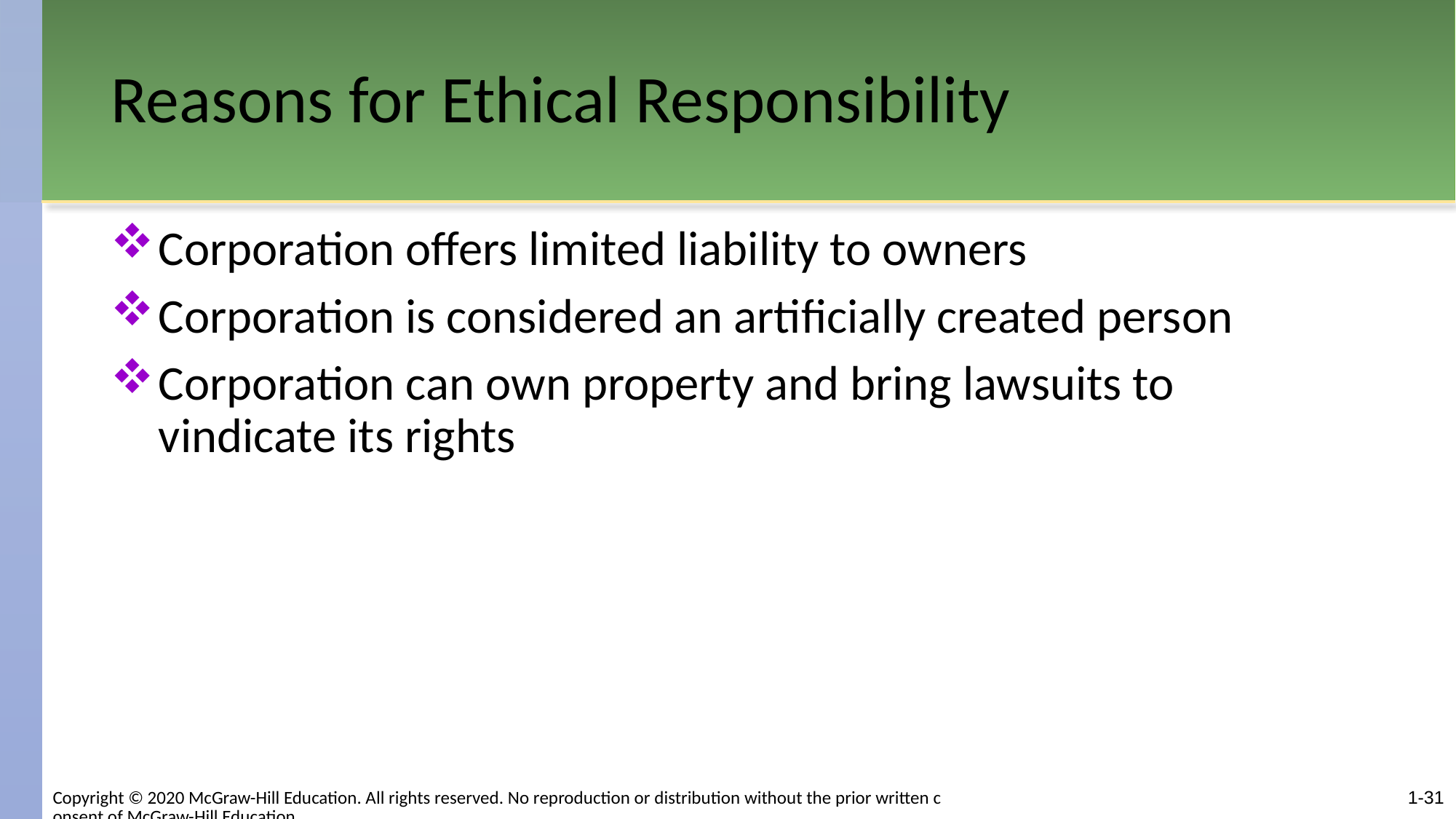

# Reasons for Ethical Responsibility
Corporation offers limited liability to owners
Corporation is considered an artificially created person
Corporation can own property and bring lawsuits to vindicate its rights
1-31
Copyright © 2020 McGraw-Hill Education. All rights reserved. No reproduction or distribution without the prior written consent of McGraw-Hill Education.